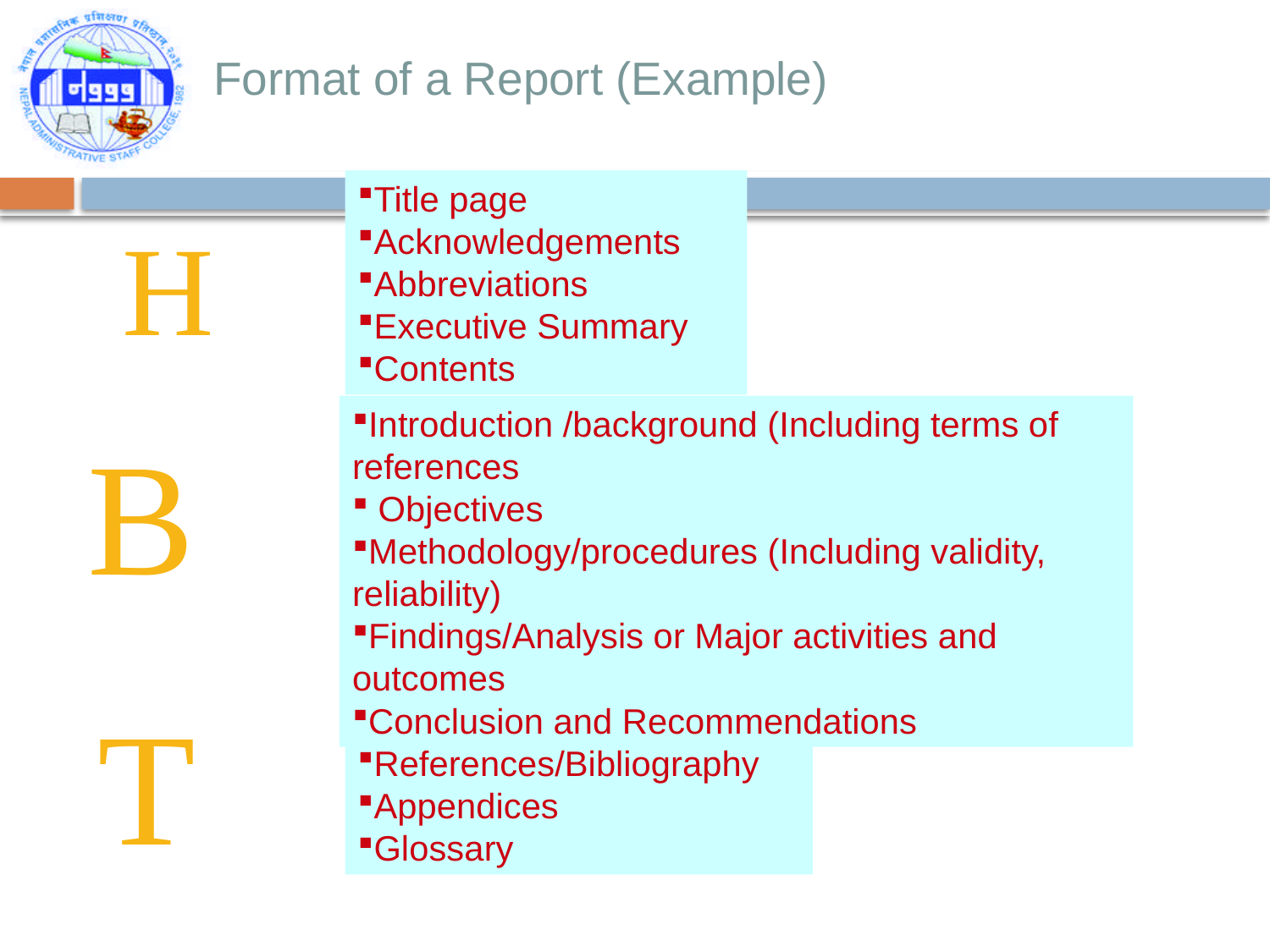

# Format of a Report (Example)
Title page
Acknowledgements
Abbreviations
Executive Summary
Contents
| H |
| --- |
Introduction /background (Including terms of references
 Objectives
Methodology/procedures (Including validity, reliability)
Findings/Analysis or Major activities and outcomes
Conclusion and Recommendations
| B |
| --- |
| T |
| --- |
References/Bibliography
Appendices
Glossary